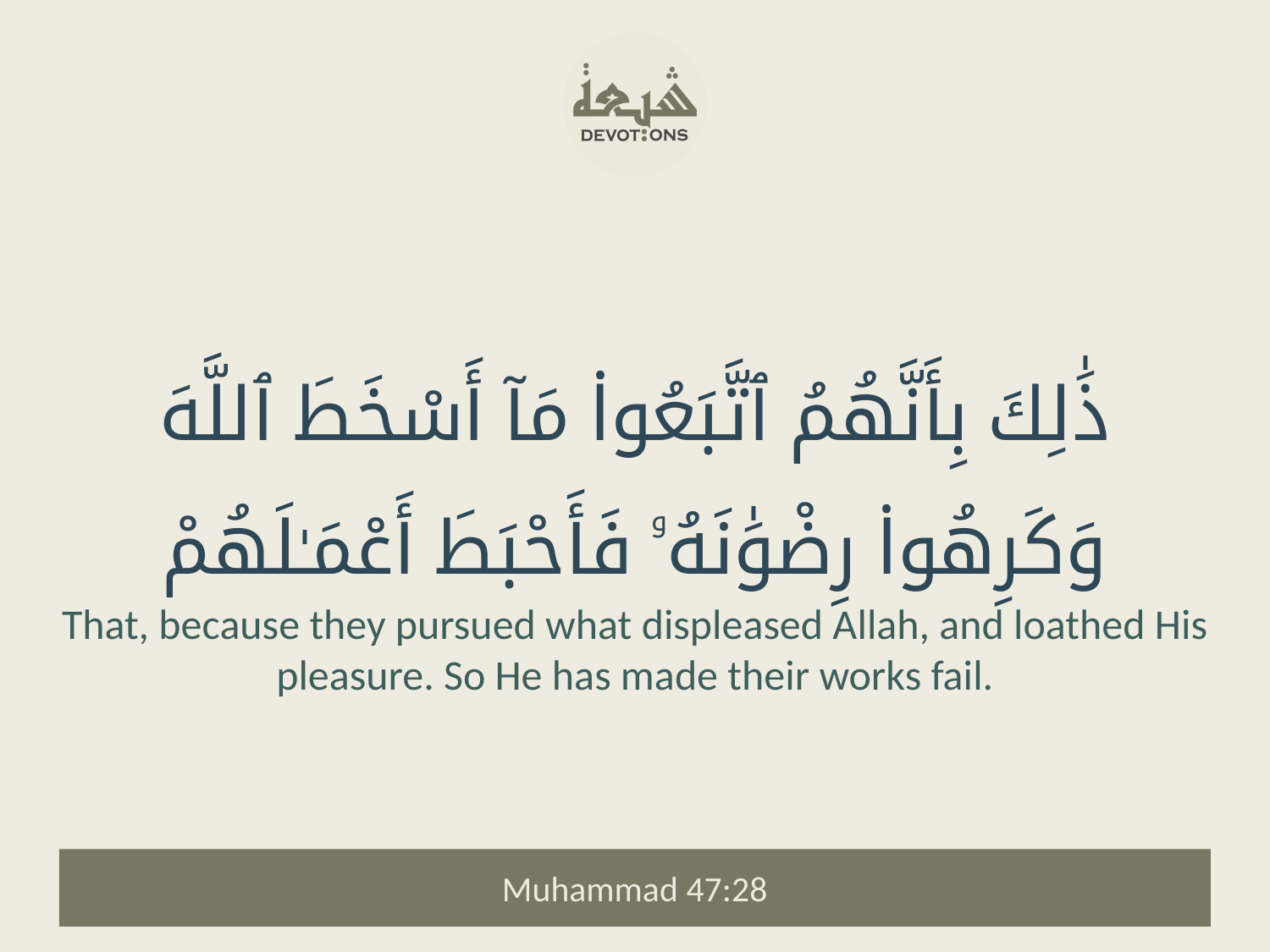

ذَٰلِكَ بِأَنَّهُمُ ٱتَّبَعُوا۟ مَآ أَسْخَطَ ٱللَّهَ وَكَرِهُوا۟ رِضْوَٰنَهُۥ فَأَحْبَطَ أَعْمَـٰلَهُمْ
That, because they pursued what displeased Allah, and loathed His pleasure. So He has made their works fail.
Muhammad 47:28